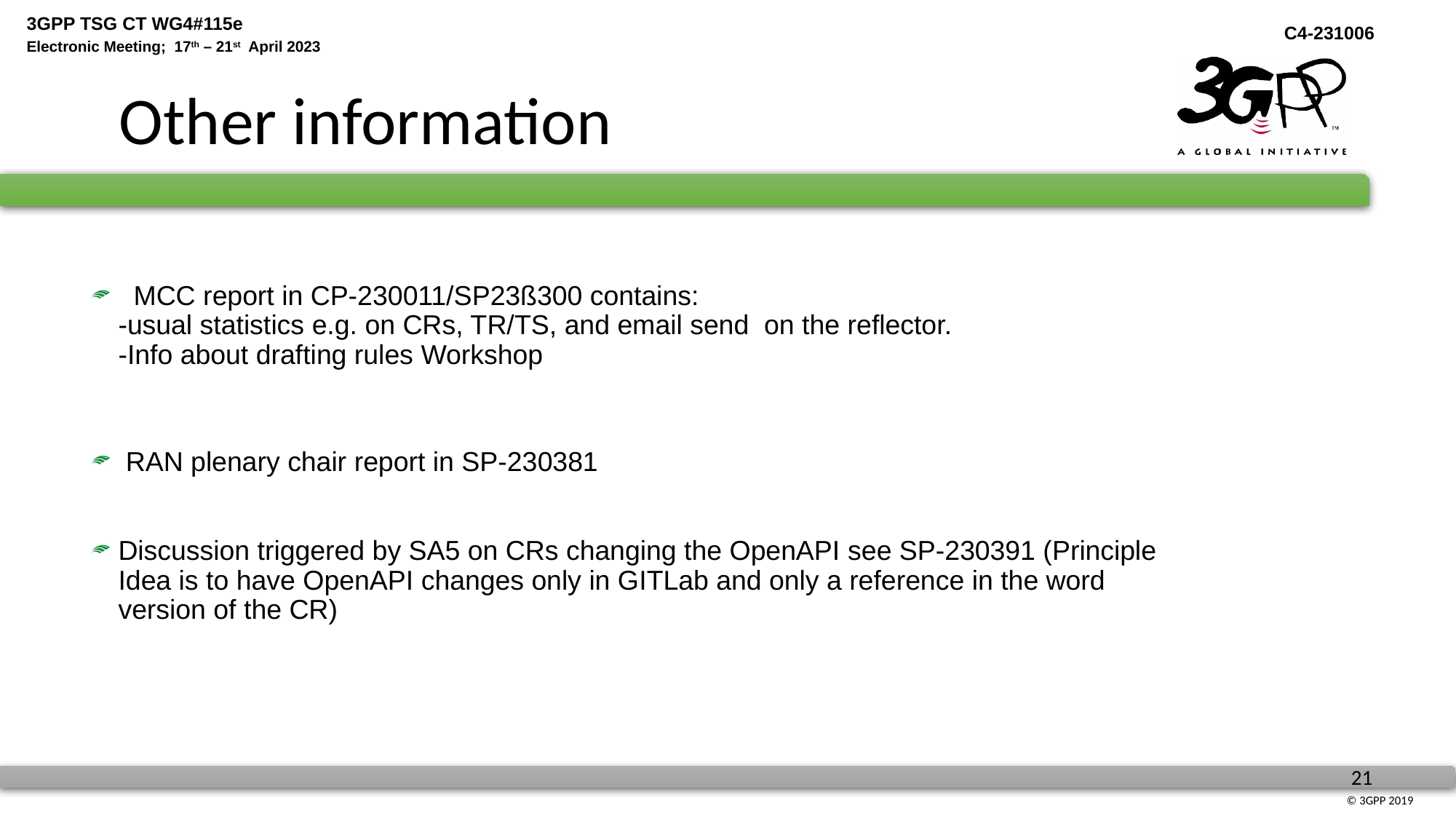

# Other information

  MCC report in CP-230011/SP23ß300 contains:
-usual statistics e.g. on CRs, TR/TS, and email send  on the reflector.
-Info about drafting rules Workshop

 RAN plenary chair report in SP-230381

Discussion triggered by SA5 on CRs changing the OpenAPI see SP-230391 (Principle Idea is to have OpenAPI changes only in GITLab and only a reference in the word version of the CR)